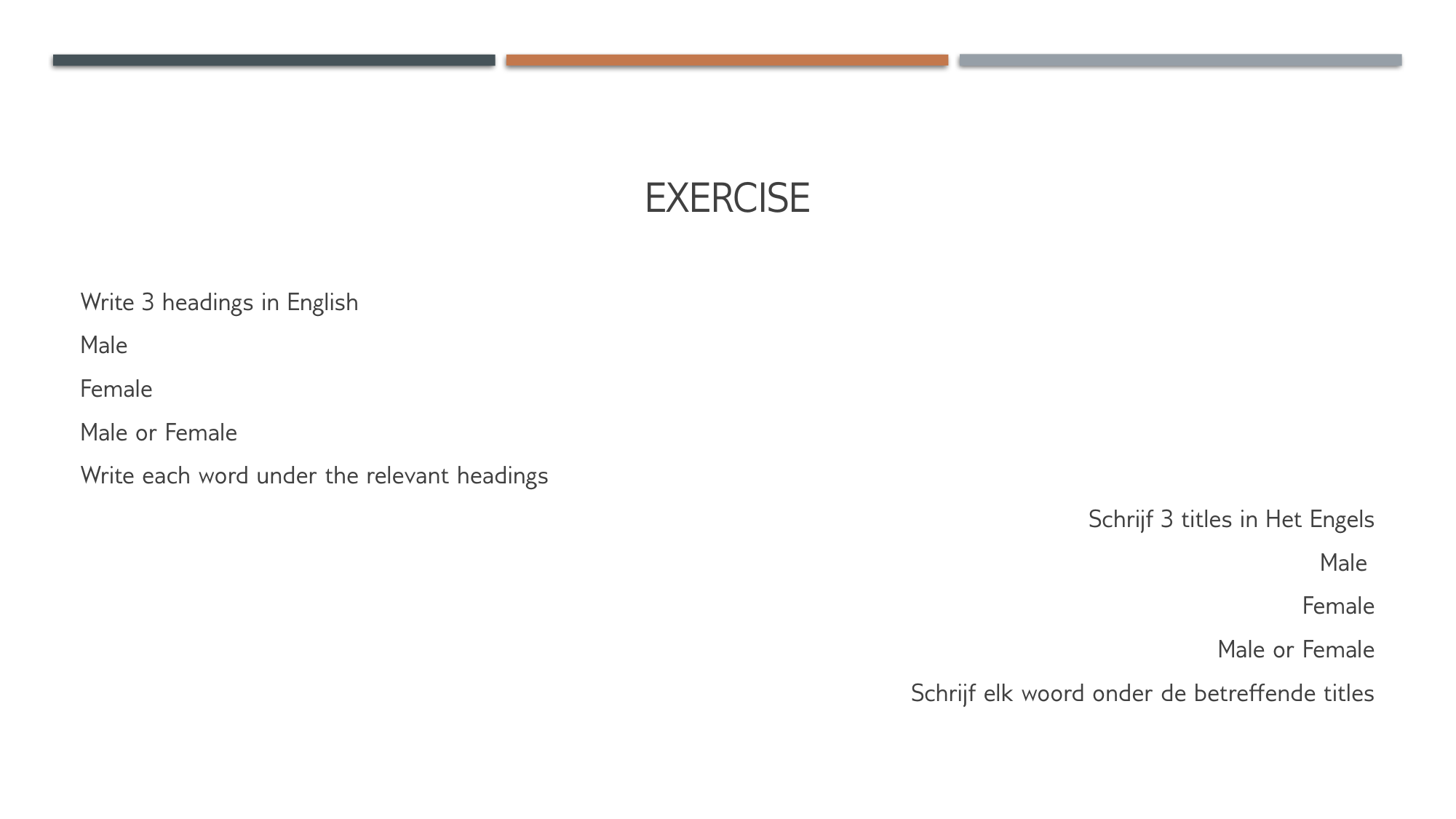

# Exercise
Write 3 headings in English
Male
Female
Male or Female
Write each word under the relevant headings
Schrijf 3 titles in Het Engels
Male
Female
Male or Female
Schrijf elk woord onder de betreffende titles